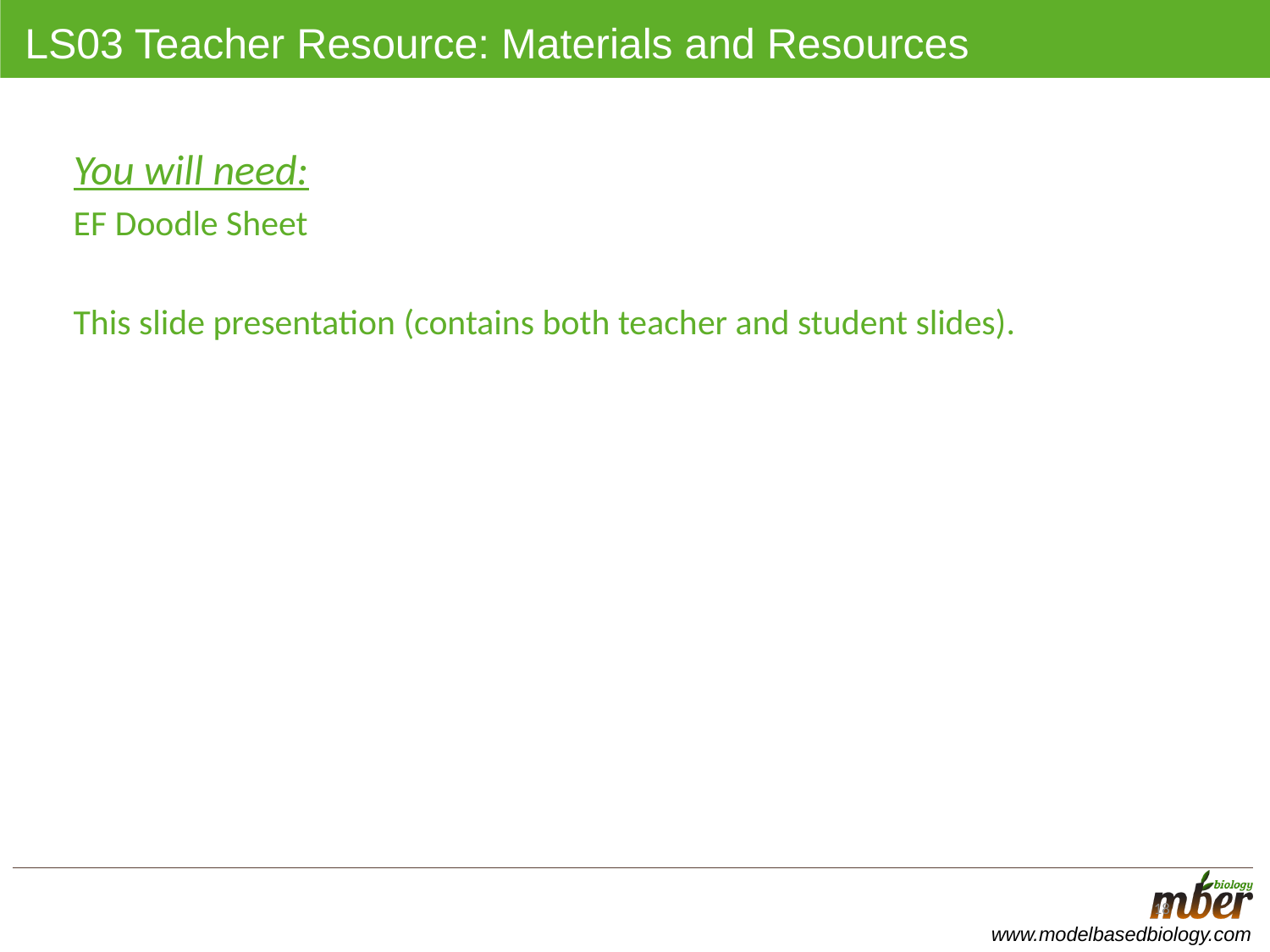

# LS03 Teacher Resource: Materials and Resources
You will need:
EF Doodle Sheet

This slide presentation (contains both teacher and student slides).

18